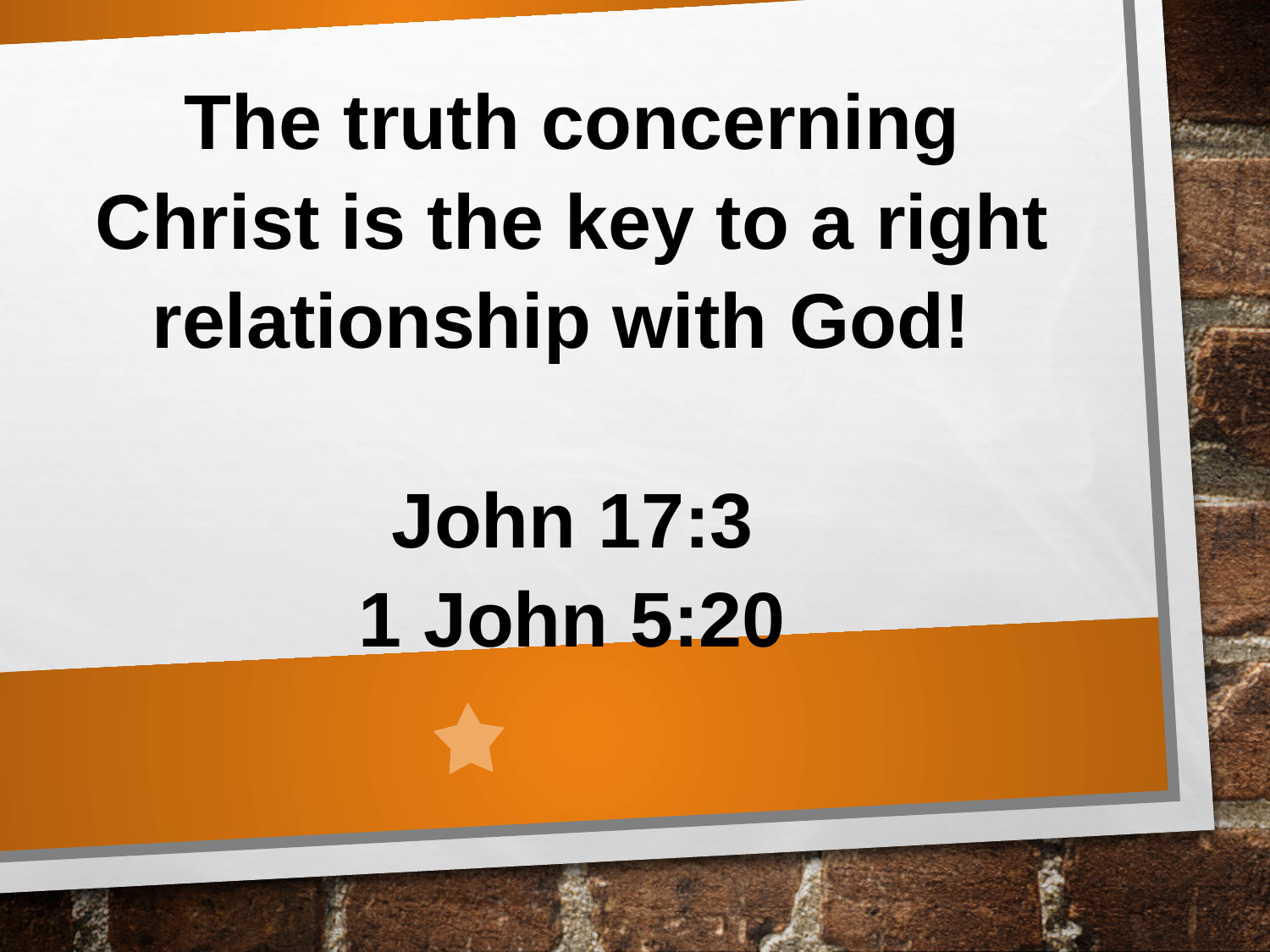

The truth concerning Christ is the key to a right relationship with God!

John 17:3
 1 John 5:20